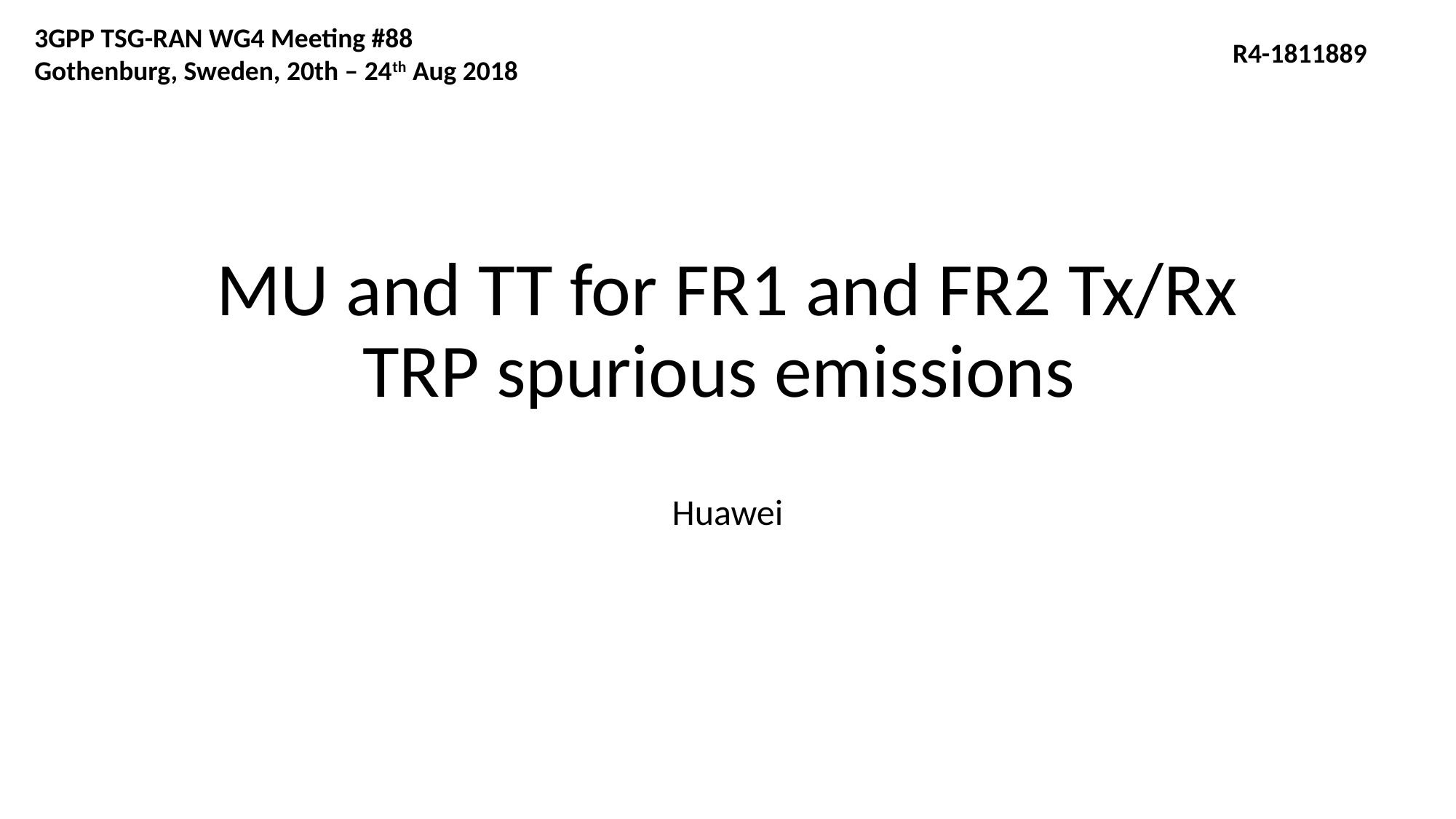

3GPP TSG-RAN WG4 Meeting #88
Gothenburg, Sweden, 20th – 24th Aug 2018
R4-1811889
# MU and TT for FR1 and FR2 Tx/Rx TRP spurious emissions
Huawei